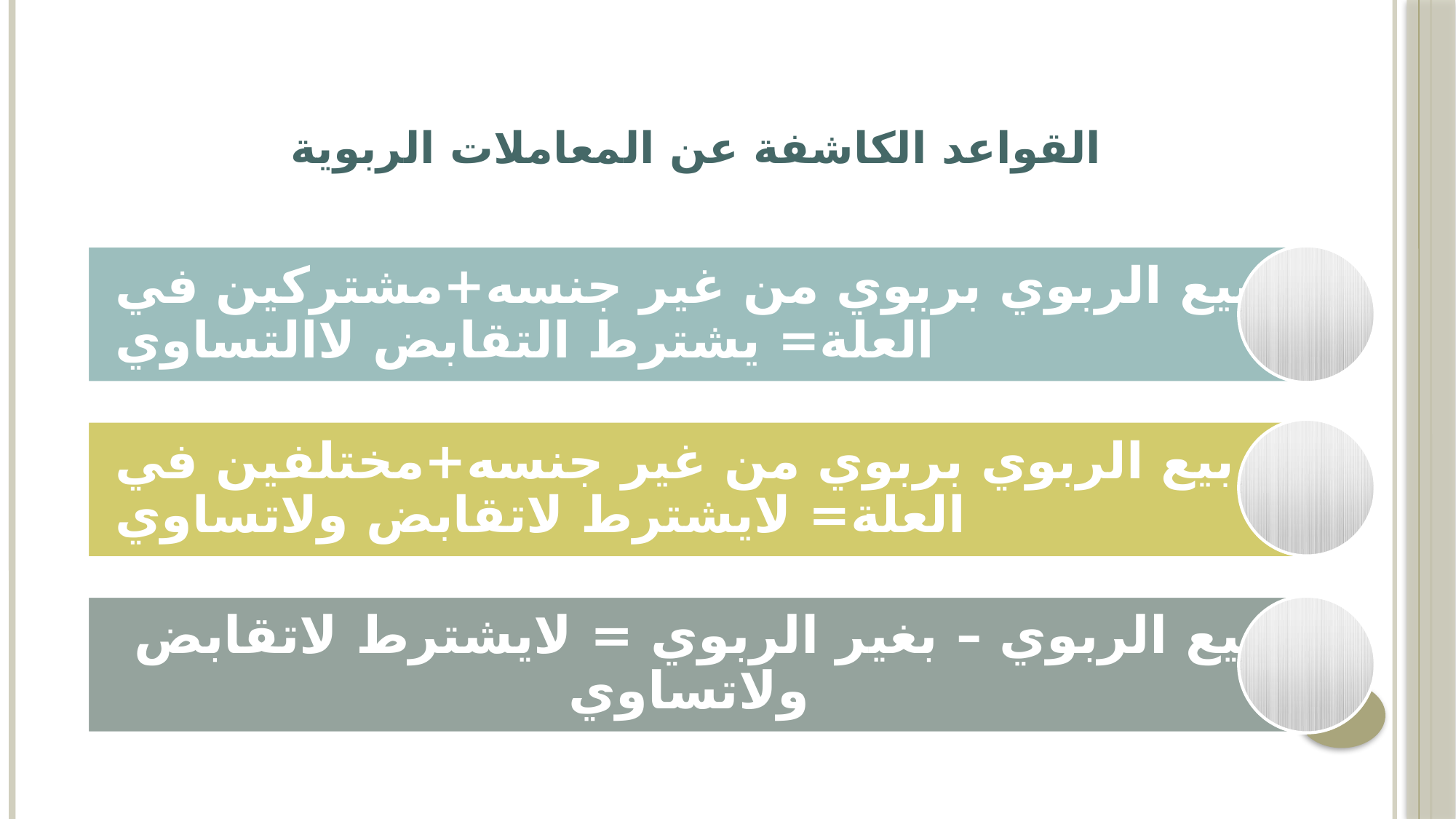

القواعد الكاشفة عن المعاملات الربوية
بيع الربوي بربوي من غير جنسه+مشتركين في العلة= يشترط التقابض لاالتساوي
بيع الربوي بربوي من غير جنسه+مختلفين في العلة= لايشترط لاتقابض ولاتساوي
بيع الربوي – بغير الربوي = لايشترط لاتقابض ولاتساوي